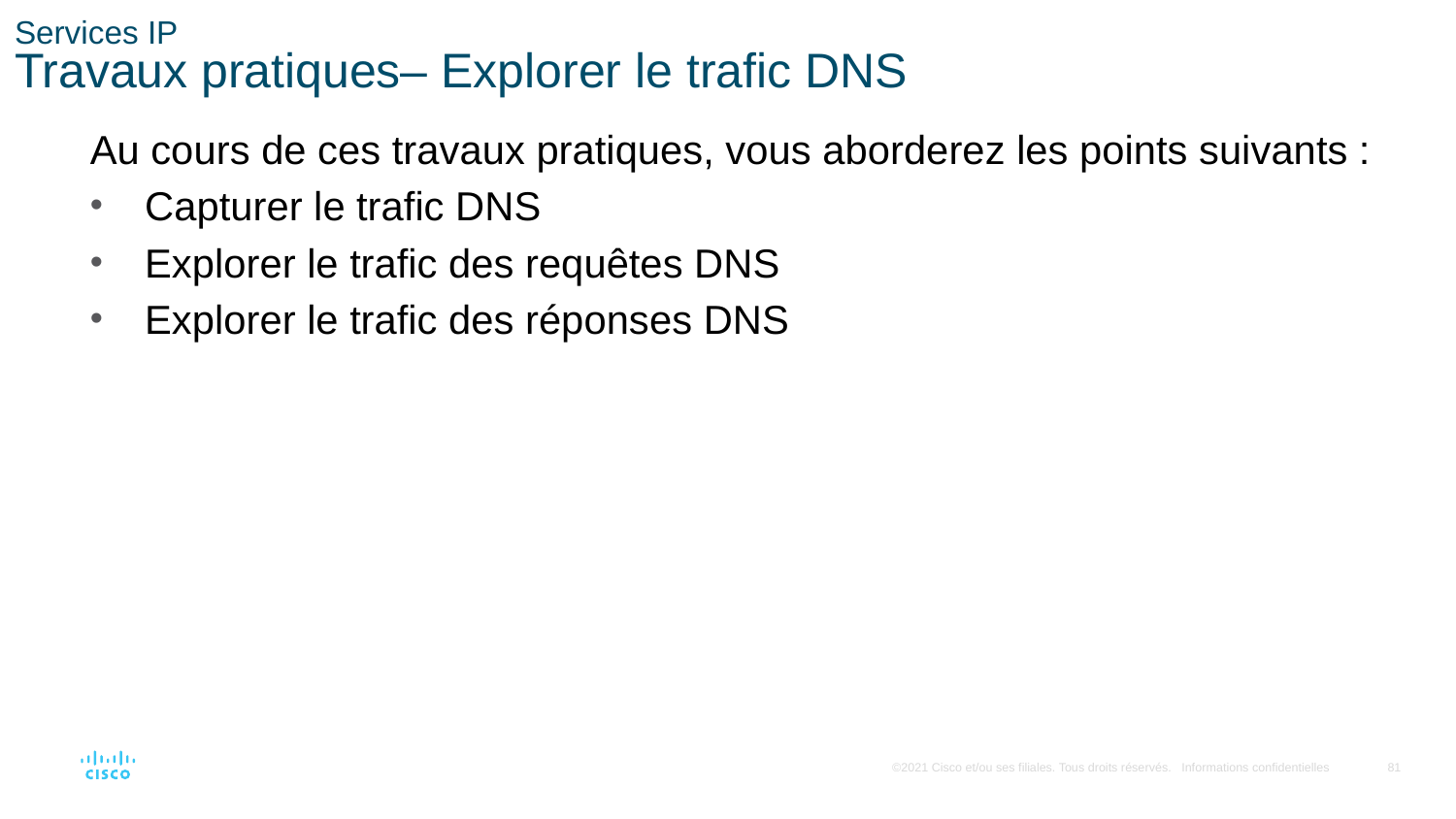

# Services IP Travaux pratiques– Explorer le trafic DNS
Au cours de ces travaux pratiques, vous aborderez les points suivants :
Capturer le trafic DNS
Explorer le trafic des requêtes DNS
Explorer le trafic des réponses DNS